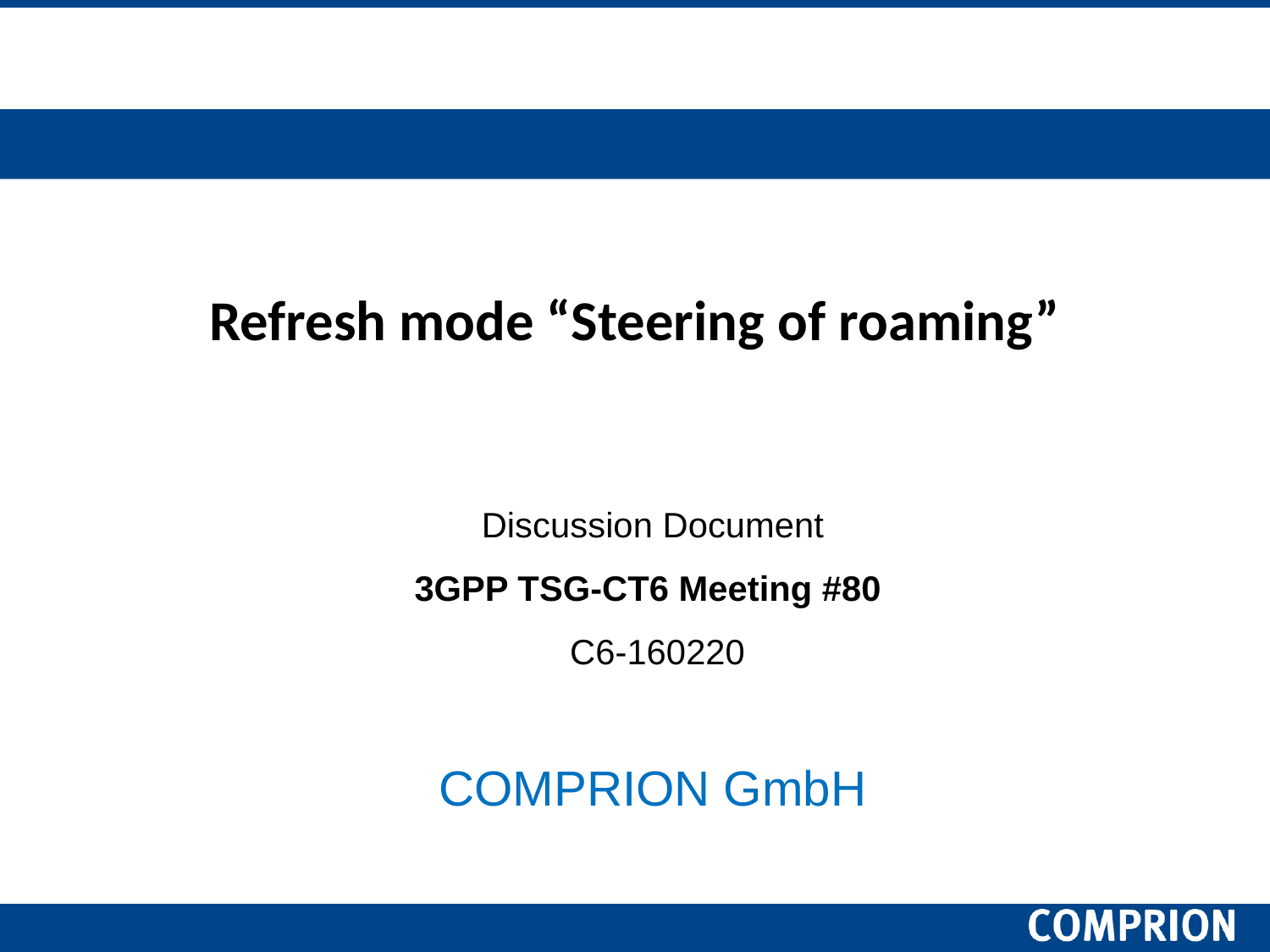

# Refresh mode “Steering of roaming”
Discussion Document
3GPP TSG-CT6 Meeting #80
  C6-160220

COMPRION GmbH